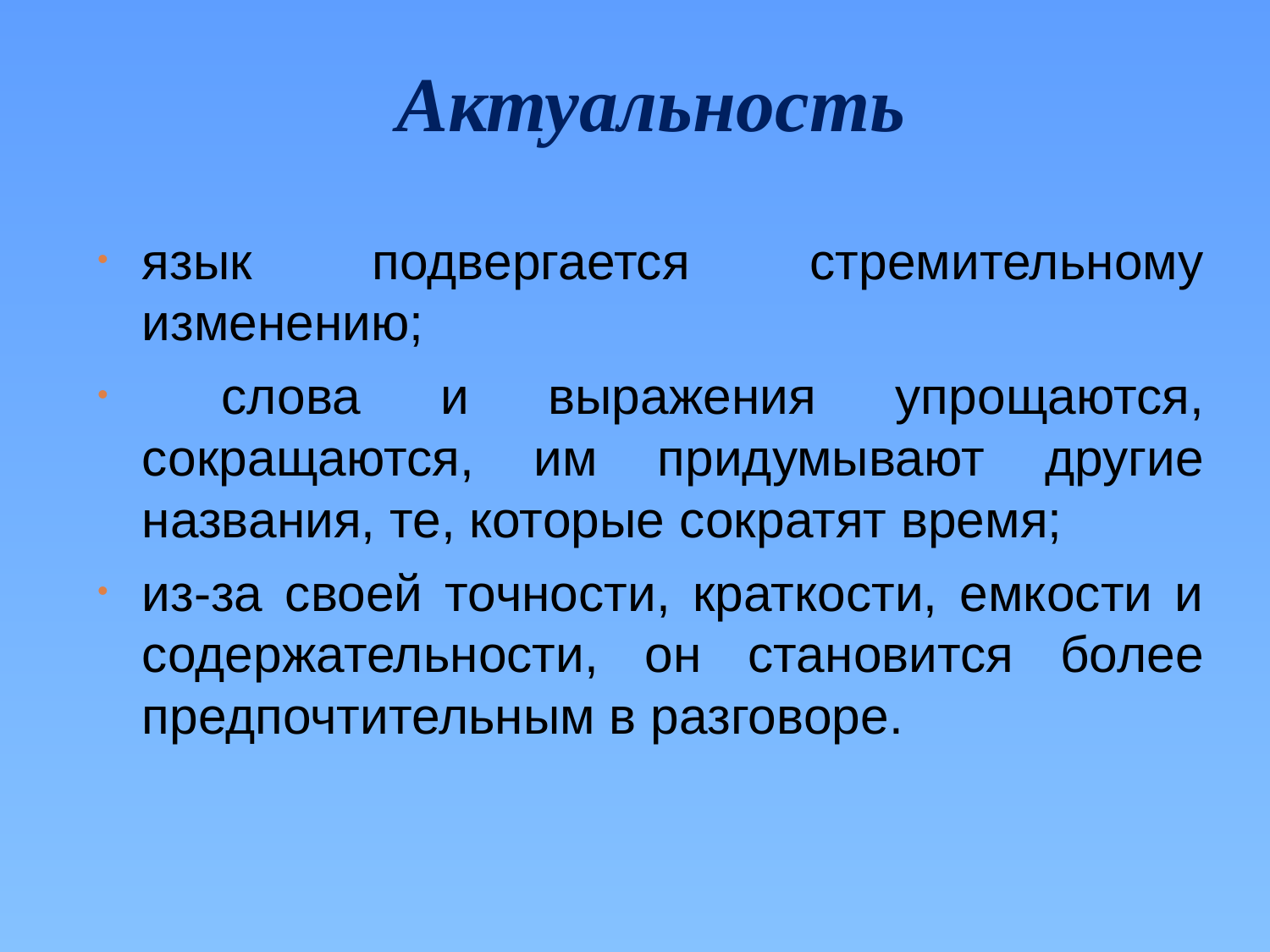

# Актуальность
10
язык подвергается стремительному изменению;
 слова и выражения упрощаются, сокращаются, им придумывают другие названия, те, которые сократят время;
из-за своей точности, краткости, емкости и содержательности, он становится более предпочтительным в разговоре.